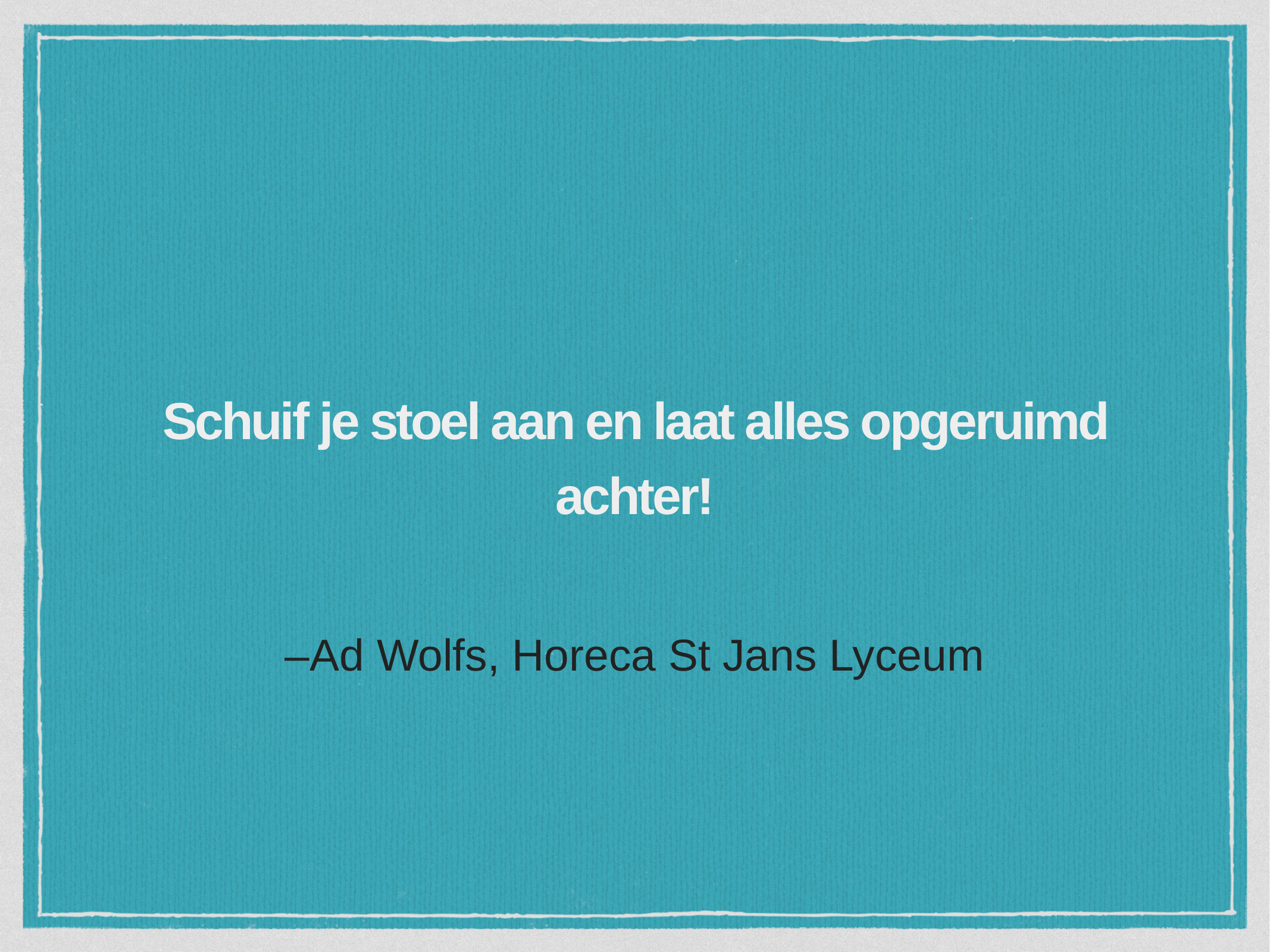

Schuif je stoel aan en laat alles opgeruimd achter!
–Ad Wolfs, Horeca St Jans Lyceum